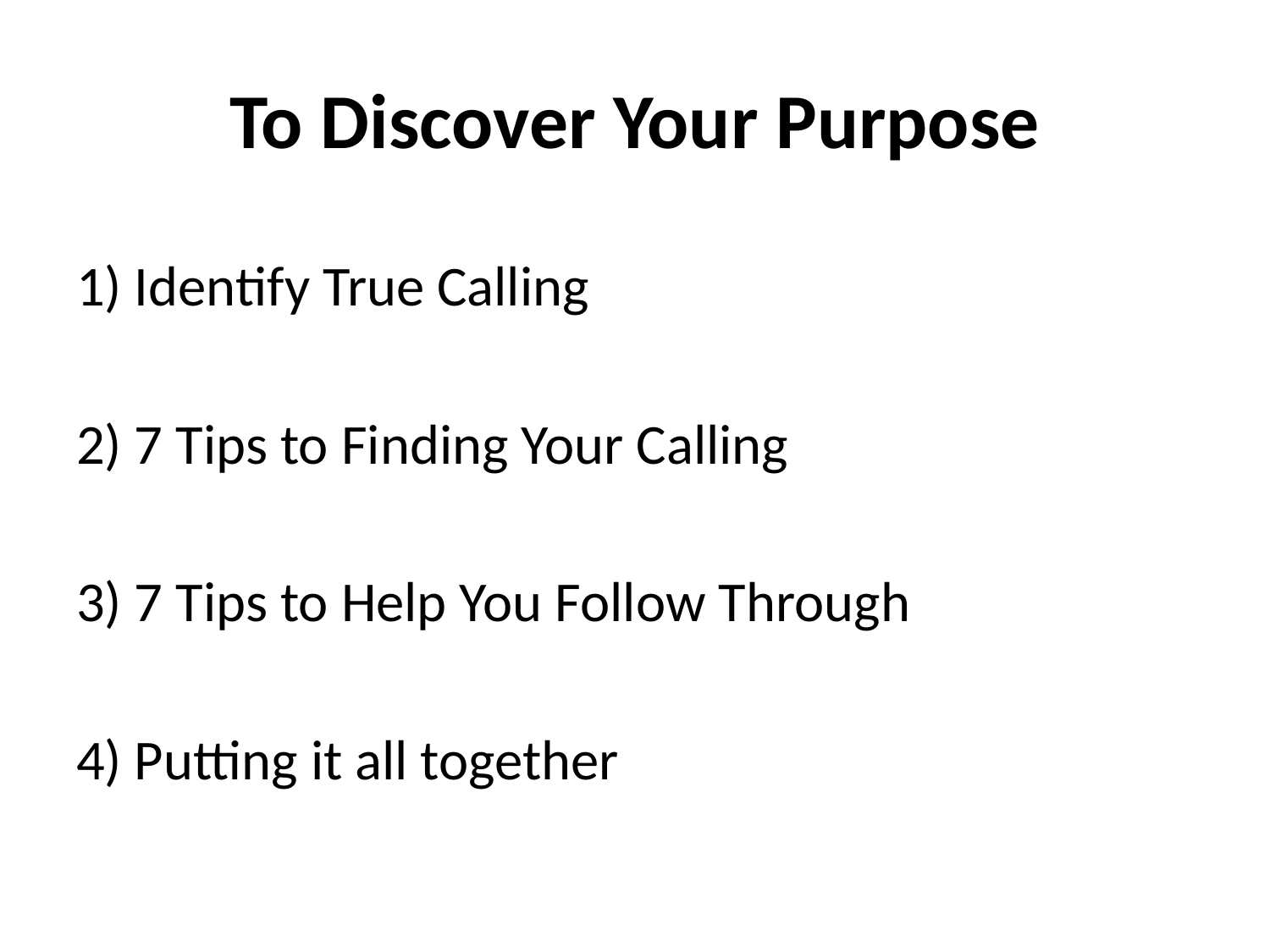

# To Discover Your Purpose
1) Identify True Calling

2) 7 Tips to Finding Your Calling

3) 7 Tips to Help You Follow Through

4) Putting it all together